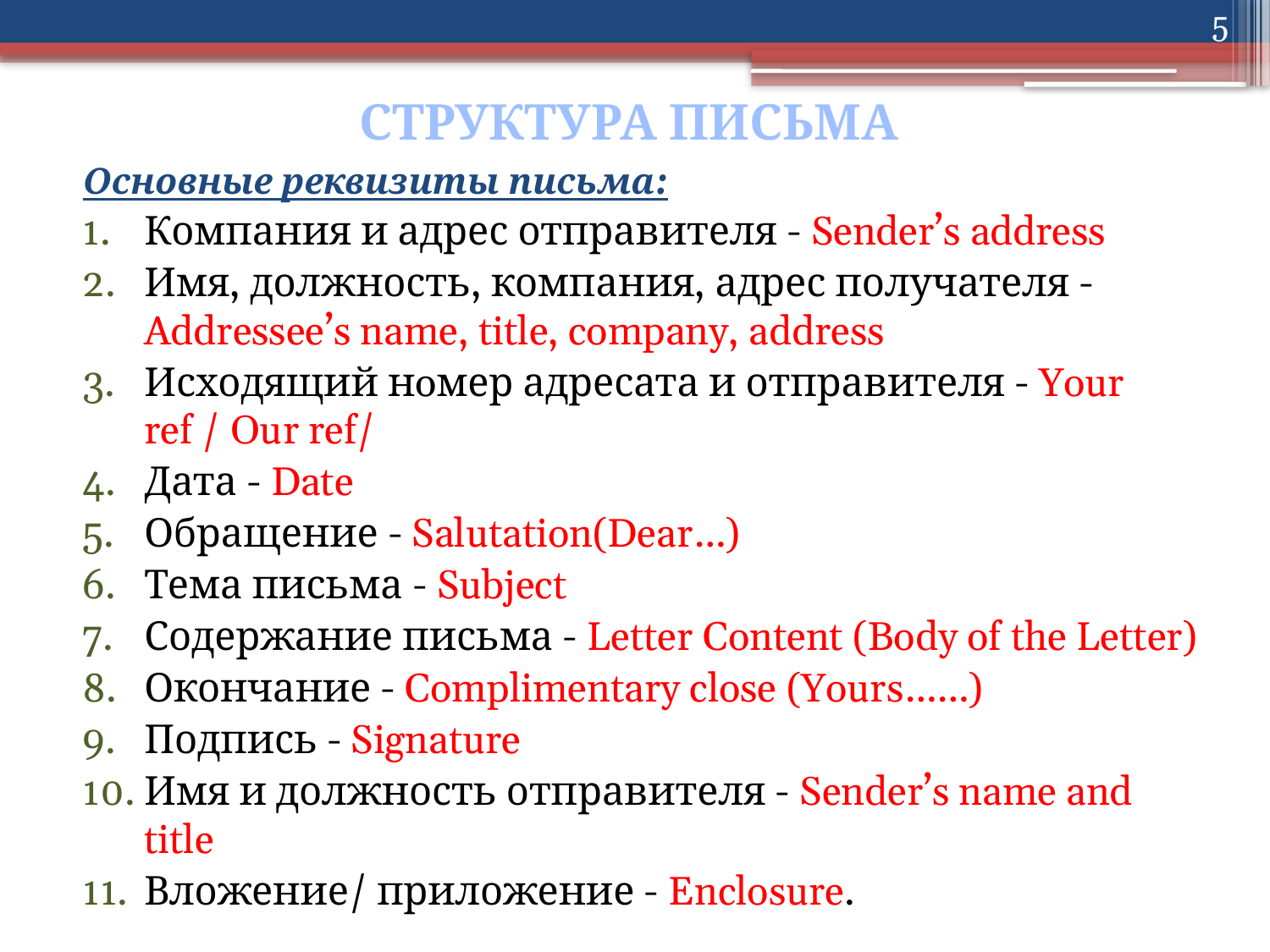

5
# СТРУКТУРА ПИСЬМА
Основные реквизиты письма:
Компания и адрес отправителя - Sender’s address
Имя, должность, компания, адрес получателя - Addressee’s name, title, company, address
Исходящий нoмер адресата и отправителя - Your ref / Our ref/
Дата - Date
Обращение - Salutation(Dear…)
Тема письма - Subject
Содержание письма - Letter Content (Body of the Letter)
Окончание - Complimentary close (Yours……)
Подпись - Signature
Имя и должность отправителя - Sender’s name and title
Вложение/ приложение - Enclosure.